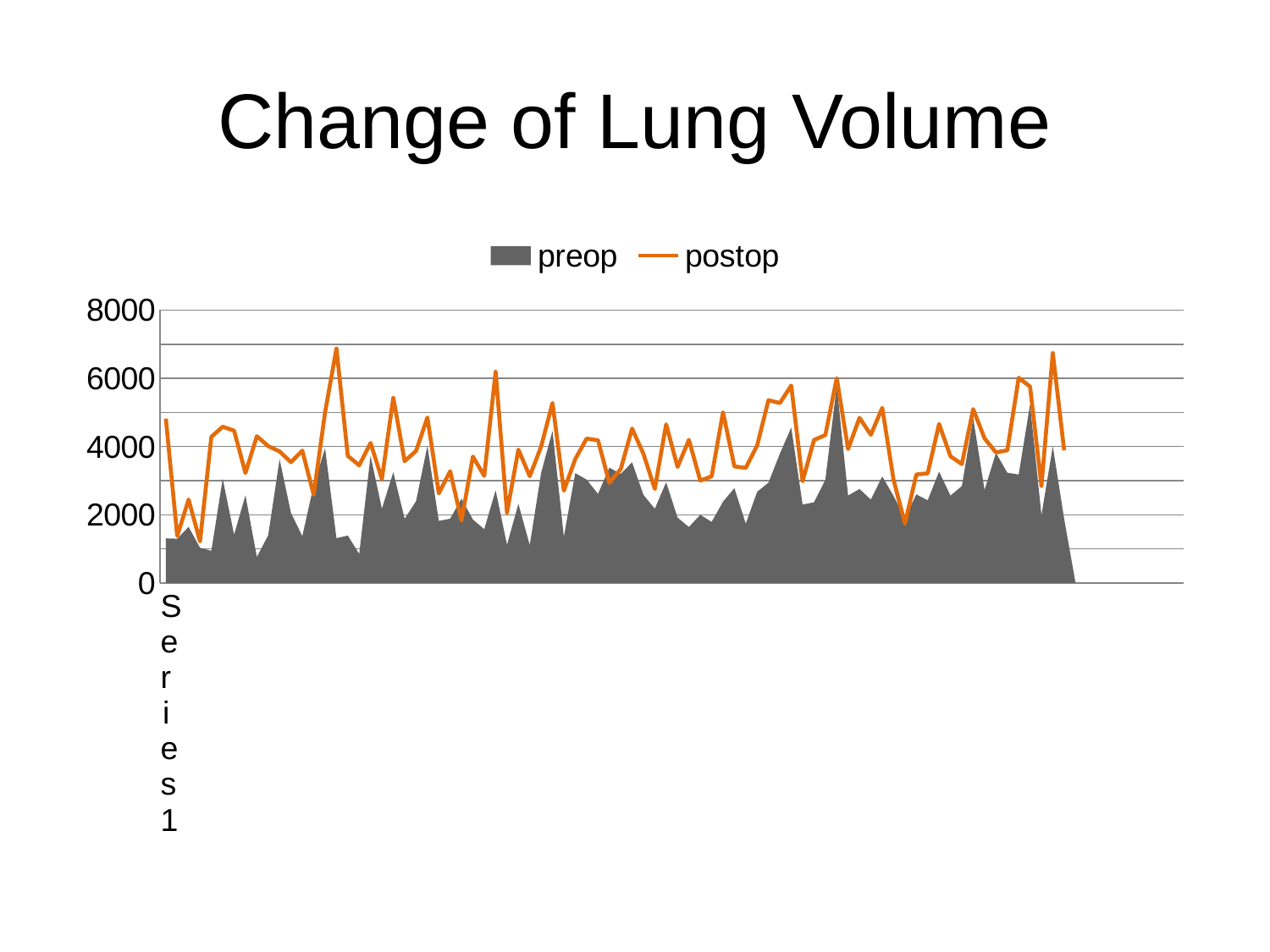

# Change of Lung Volume

### Chart

| Category | preop | postop |
|---|---|---|
|  | 1306.6 | 4818.900000000001 |
|  | 1296.1 | 1377.9 |
|  | 1644.3 | 2447.1 |
|  | 1030.6 | 1219.1 |
|  | 941.4 | 4284.8 |
|  | 3056.8 | 4582.400000000001 |
|  | 1414.9 | 4465.5 |
|  | 2571.4 | 3225.4 |
|  | 760.4 | 4303.1 |
|  | 1397.1 | 4013.7 |
|  | 3628.3 | 3856.8 |
|  | 2058.6 | 3541.4 |
|  | 1374.0 | 3881.0 |
|  | 2864.8 | 2585.1 |
|  | 3953.0 | 4999.8 |
|  | 1313.0 | 6874.8 |
|  | 1389.7 | 3727.9 |
|  | 849.3 | 3451.1 |
|  | 3727.9 | 4106.1 |
|  | 2175.8 | 3045.3 |
|  | 3249.5 | 5434.9 |
|  | 1881.7 | 3571.6 |
|  | 2397.0 | 3871.0 |
|  | 4023.9 | 4852.0 |
|  | 1818.7 | 2627.7 |
|  | 1886.0 | 3276.9 |
|  | 2471.8 | 1827.3 |
|  | 1860.5 | 3706.4 |
|  | 1575.4 | 3140.3 |
|  | 2719.1 | 6193.7 |
|  | 1117.7 | 2062.1 |
|  | 2319.4 | 3910.2 |
|  | 1109.7 | 3127.4 |
|  | 3228.8 | 4002.5 |
|  | 4459.900000000001 | 5277.9 |
|  | 1353.0 | 2705.6 |
|  | 3222.2 | 3632.8 |
|  | 3031.6 | 4232.8 |
|  | 2610.3 | 4184.7 |
|  | 3381.4 | 2933.3 |
|  | 3197.9 | 3341.4 |
|  | 3538.4 | 4527.1 |
|  | 2585.7 | 3787.3 |
|  | 2175.5 | 2759.4 |
|  | 2955.0 | 4651.900000000001 |
|  | 1915.7 | 3400.7 |
|  | 1640.5 | 4197.900000000001 |
|  | 2001.3 | 3001.1 |
|  | 1790.7 | 3126.5 |
|  | 2382.1 | 5004.8 |
|  | 2782.3 | 3418.8 |
|  | 1740.0 | 3374.2 |
|  | 2672.0 | 4031.2 |
|  | 2943.7 | 5360.3 |
|  | 3792.7 | 5275.7 |
|  | 4558.2 | 5791.3 |
|  | 2300.2 | 2983.7 |
|  | 2364.1 | 4193.7 |
|  | 3027.4 | 4336.5 |
|  | 5779.3 | 6004.1 |
|  | 2563.3 | 3926.4 |
|  | 2755.4 | 4843.1 |
|  | 2445.8 | 4346.0 |
|  | 3123.1 | 5136.400000000001 |
|  | 2547.8 | 3019.1 |
|  | 1904.5 | 1741.3 |
|  | 2596.9 | 3180.5 |
|  | 2424.5 | 3215.0 |
|  | 3265.3 | 4664.1 |
|  | 2561.0 | 3713.7 |
|  | 2841.6 | 3485.2 |
|  | 4829.900000000001 | 5097.5 |
|  | 2729.8 | 4238.8 |
|  | 3814.0 | 3829.1 |
|  | 3233.6 | 3890.5 |
|  | 3180.0 | 6016.4 |
|  | 5231.7 | 5758.0 |
|  | 1987.2 | 2847.7 |
|  | 4008.2 | 6740.6 |
|  | 1880.7 | 3890.0 |
|  | None | None |
|  | None | None |
|  | None | None |
|  | None | None |
|  | None | None |
|  | None | None |
|  | None | None |
|  | None | None |
|  | None | None |
|  | None | None |